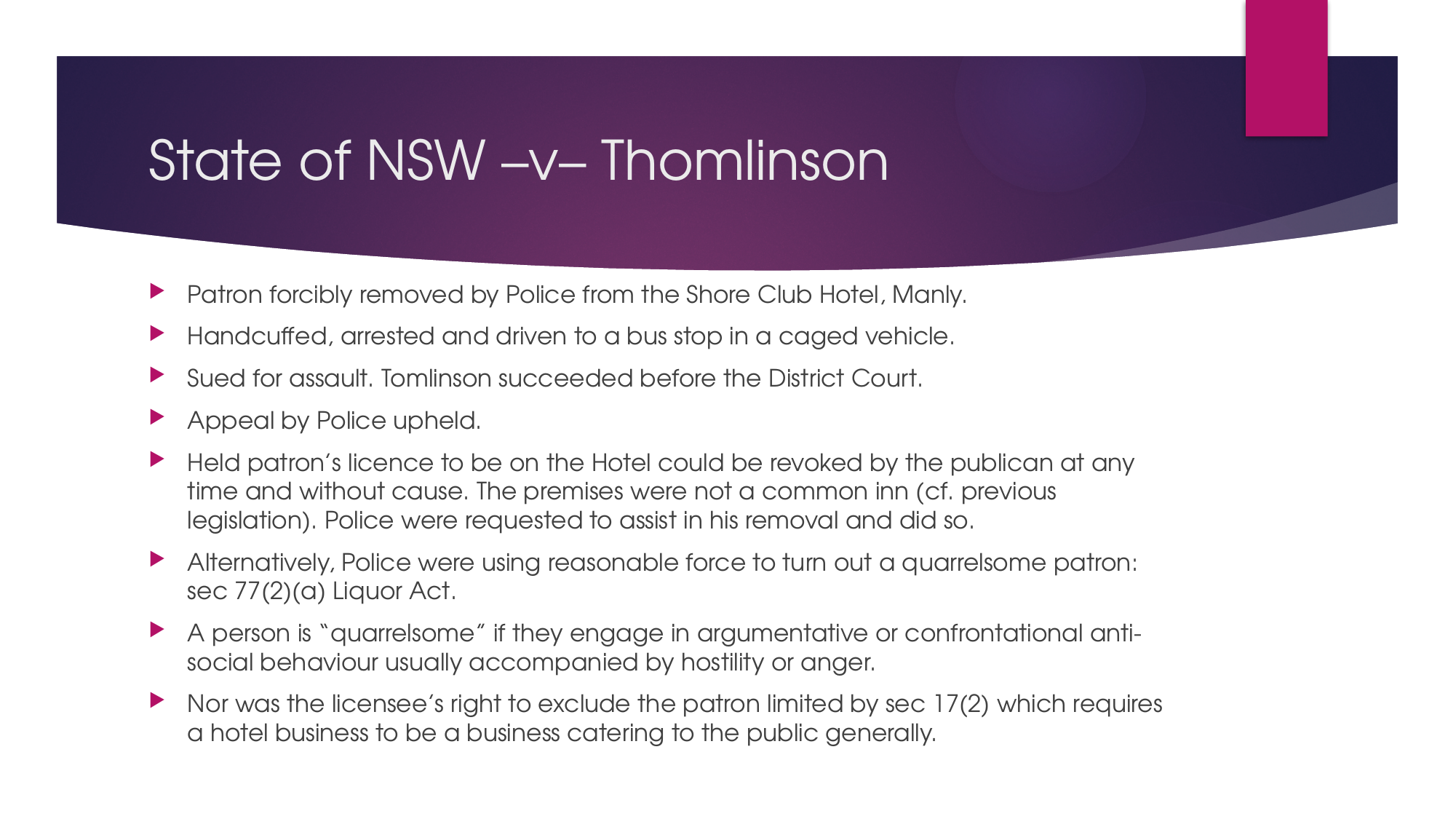

# State of NSW –v– Thomlinson
Patron forcibly removed by Police from the Shore Club Hotel, Manly.
Handcuffed, arrested and driven to a bus stop in a caged vehicle.
Sued for assault. Tomlinson succeeded before the District Court.
Appeal by Police upheld.
Held patron’s licence to be on the Hotel could be revoked by the publican at any time and without cause. The premises were not a common inn (cf. previous legislation). Police were requested to assist in his removal and did so.
Alternatively, Police were using reasonable force to turn out a quarrelsome patron: sec 77(2)(a) Liquor Act.
A person is “quarrelsome” if they engage in argumentative or confrontational anti-social behaviour usually accompanied by hostility or anger.
Nor was the licensee’s right to exclude the patron limited by sec 17(2) which requires a hotel business to be a business catering to the public generally.